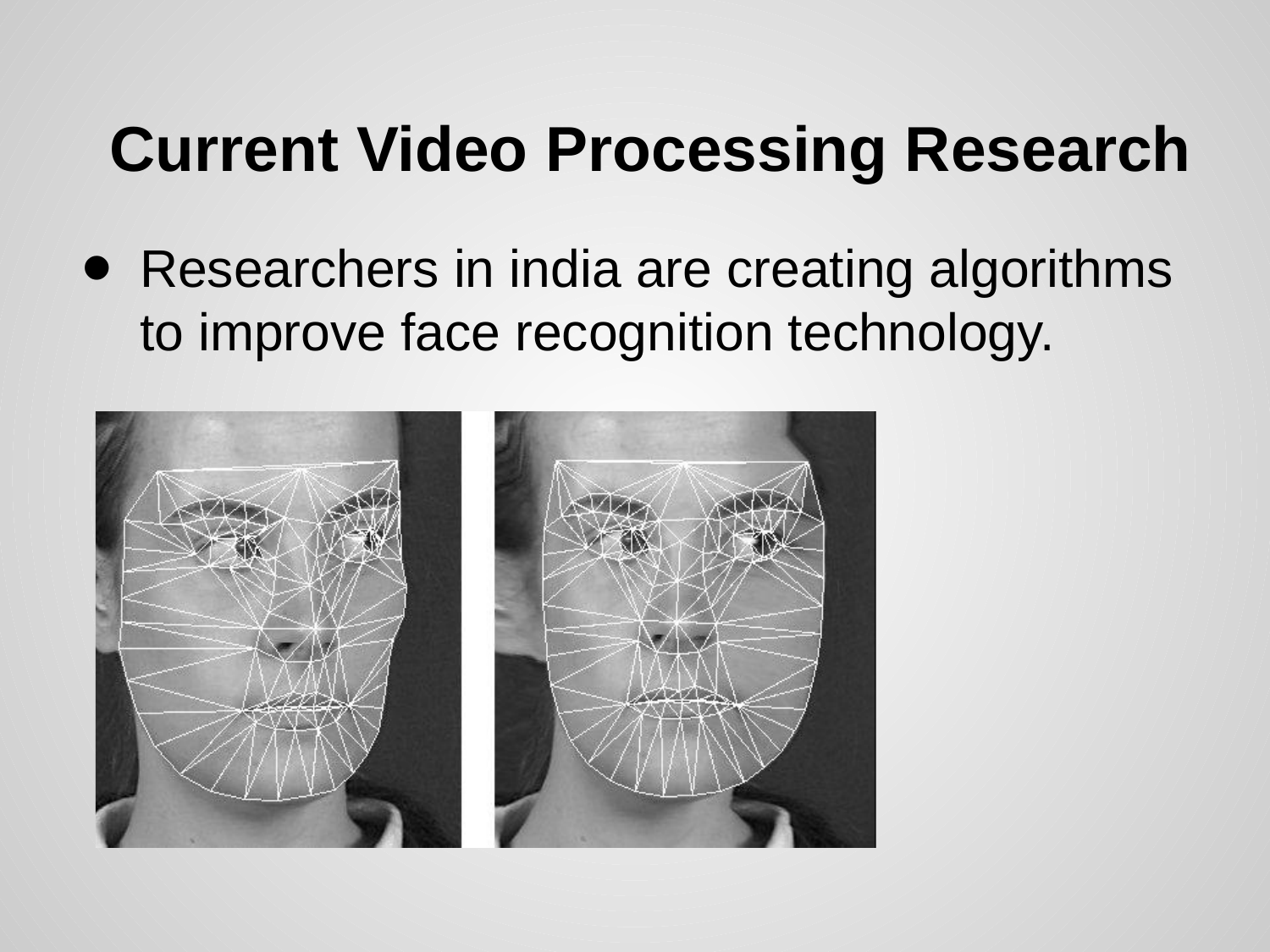

# Current Video Processing Research
Researchers in india are creating algorithms to improve face recognition technology.